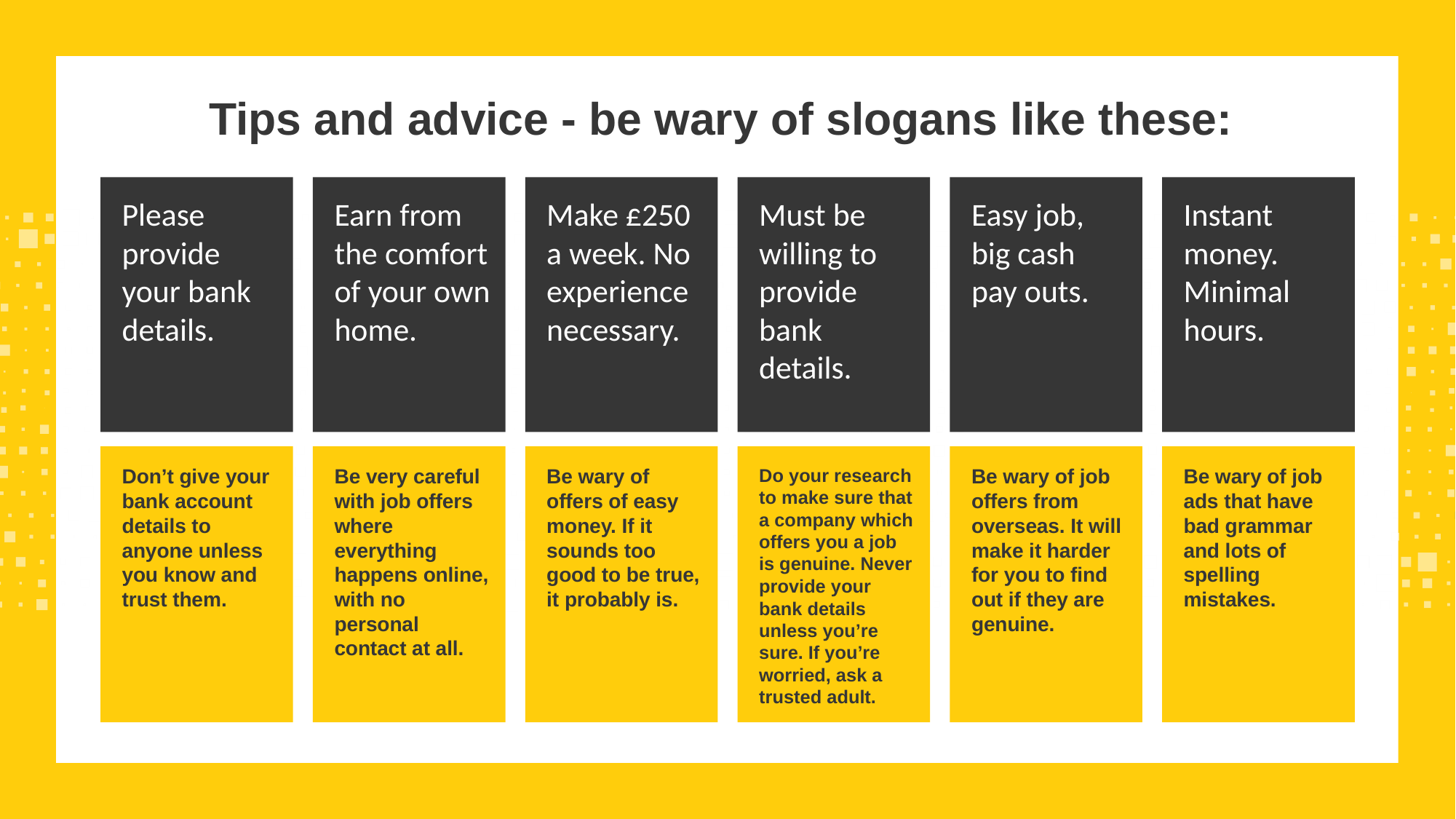

Tips and advice - be wary of slogans like these:
Please provide your bank details.
Earn from the comfort of your own home.
Make £250 a week. No experience necessary.
Must be willing to provide bank details.
Easy job,
big cash
pay outs.
Instant money. Minimal hours.
Don’t give your bank account details to anyone unless you know and trust them.
Be very careful with job offers where everything happens online, with no personal contact at all.
Be wary of offers of easy money. If it sounds too good to be true, it probably is.
Do your research to make sure that a company which offers you a job
is genuine. Never provide your bank details unless you’re sure. If you’re worried, ask a trusted adult.
Be wary of job offers from overseas. It will make it harder for you to find out if they are genuine.
Be wary of job ads that have bad grammar and lots of spelling mistakes.